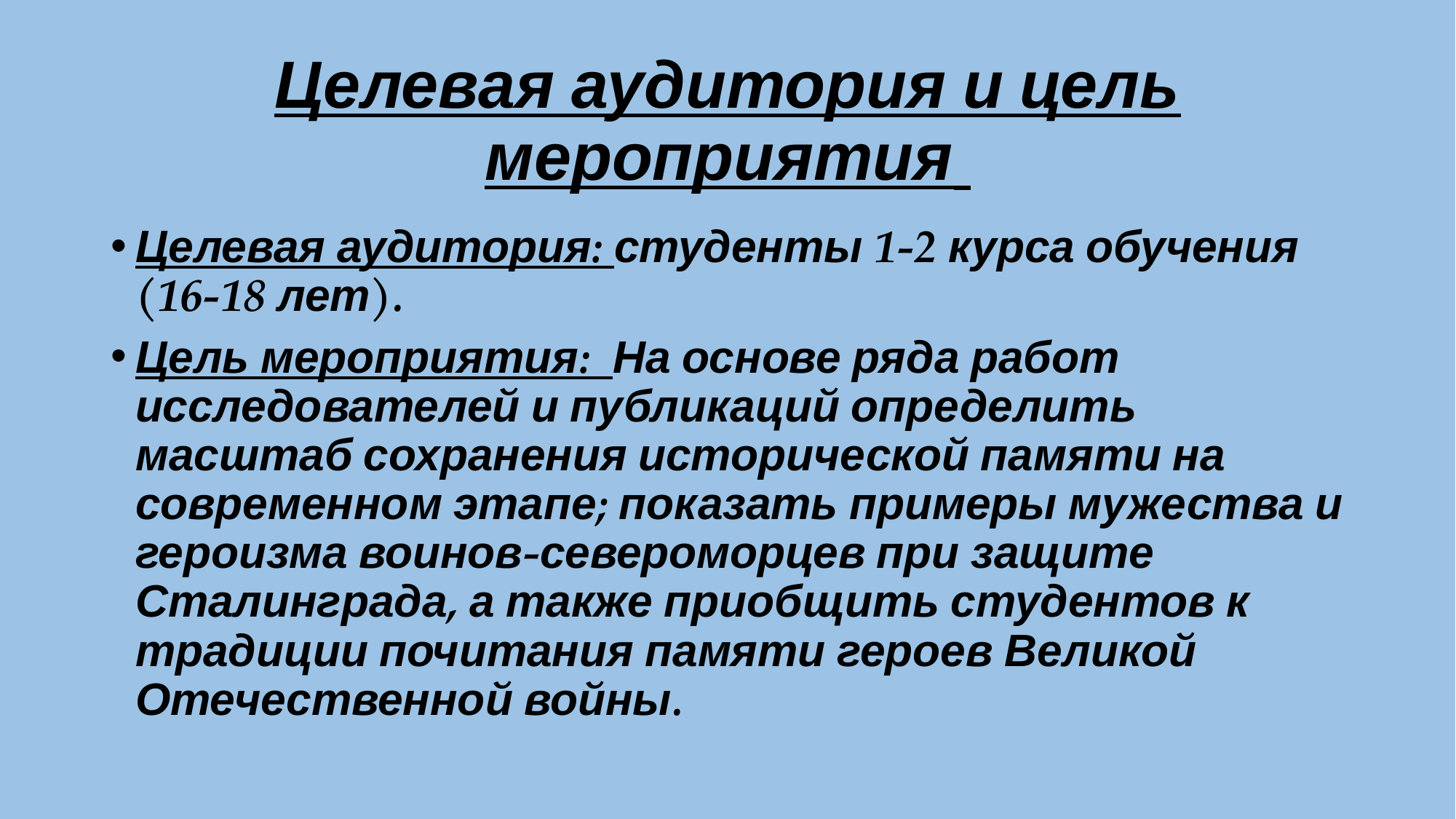

# Целевая аудитория и цель мероприятия
Целевая аудитория: студенты 1-2 курса обучения (16-18 лет).
Цель мероприятия:  На основе ряда работ исследователей и публикаций определить масштаб сохранения исторической памяти на современном этапе; показать примеры мужества и героизма воинов-североморцев при защите Сталинграда, а также приобщить студентов к традиции почитания памяти героев Великой Отечественной войны.